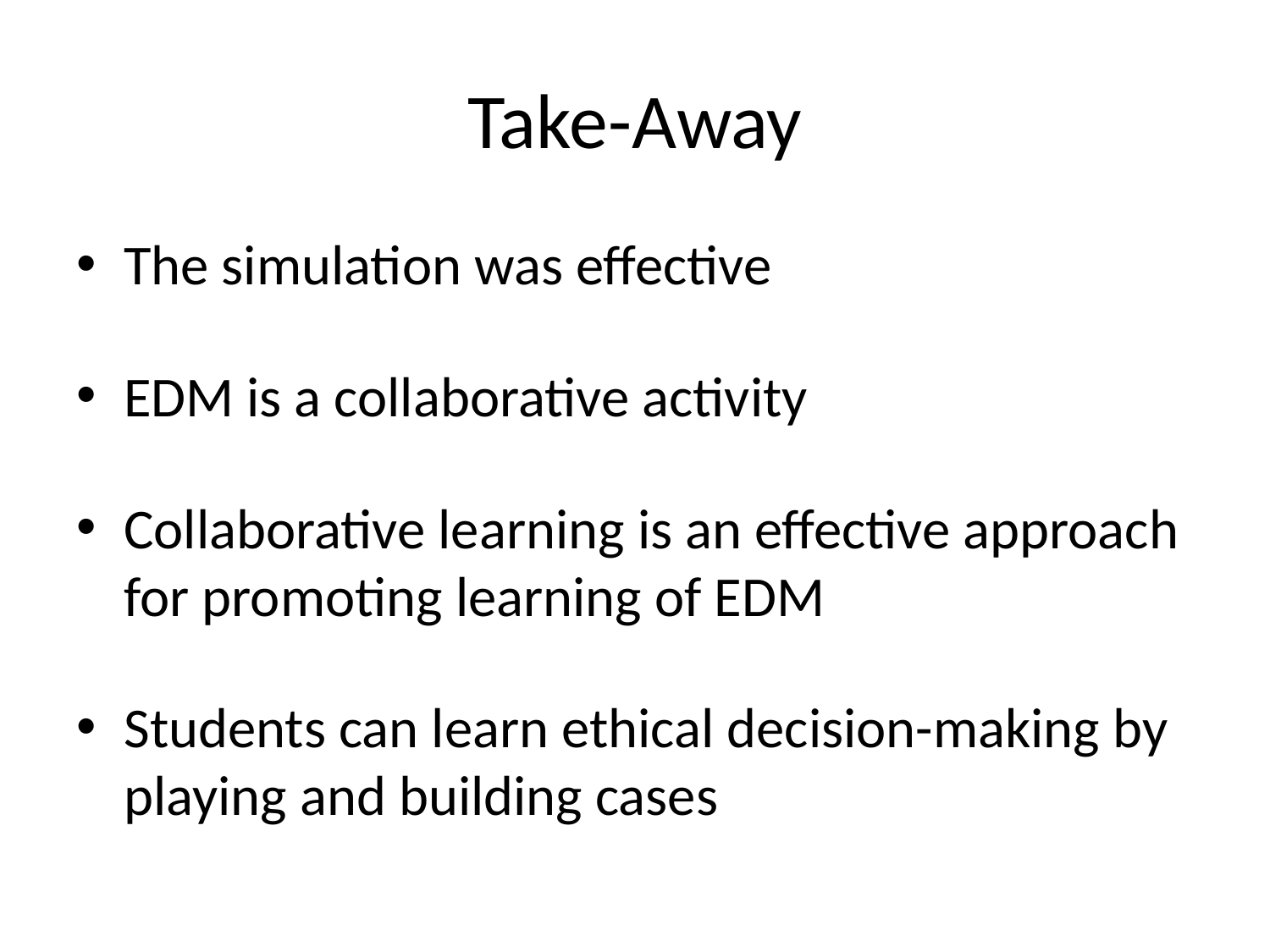

# Take-Away
The simulation was effective
EDM is a collaborative activity
Collaborative learning is an effective approach for promoting learning of EDM
Students can learn ethical decision-making by playing and building cases